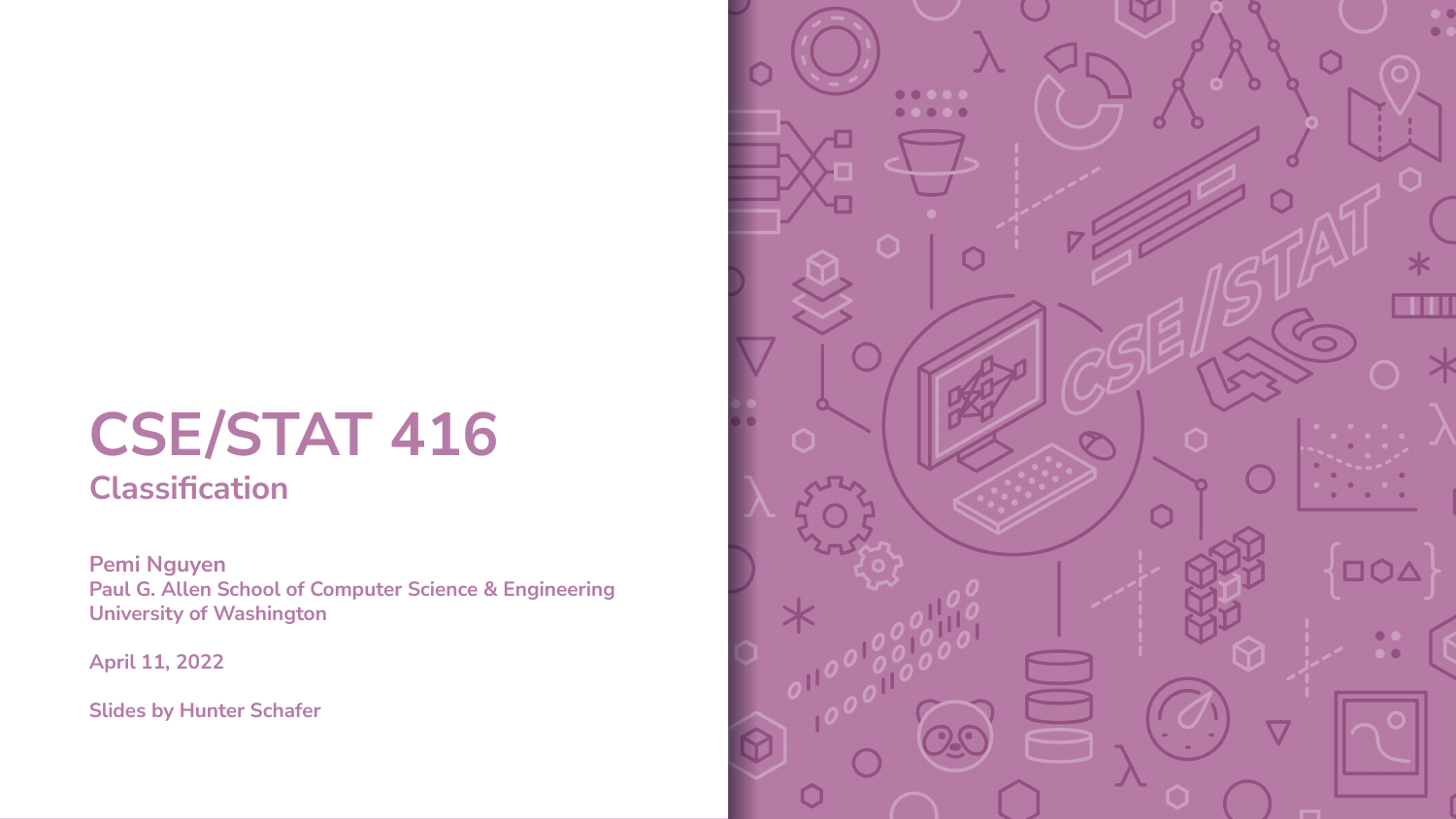

# CSE/STAT 416 Classification Pemi Nguyen Paul G. Allen School of Computer Science & Engineering University of Washington April 11, 2022 Slides by Hunter Schafer